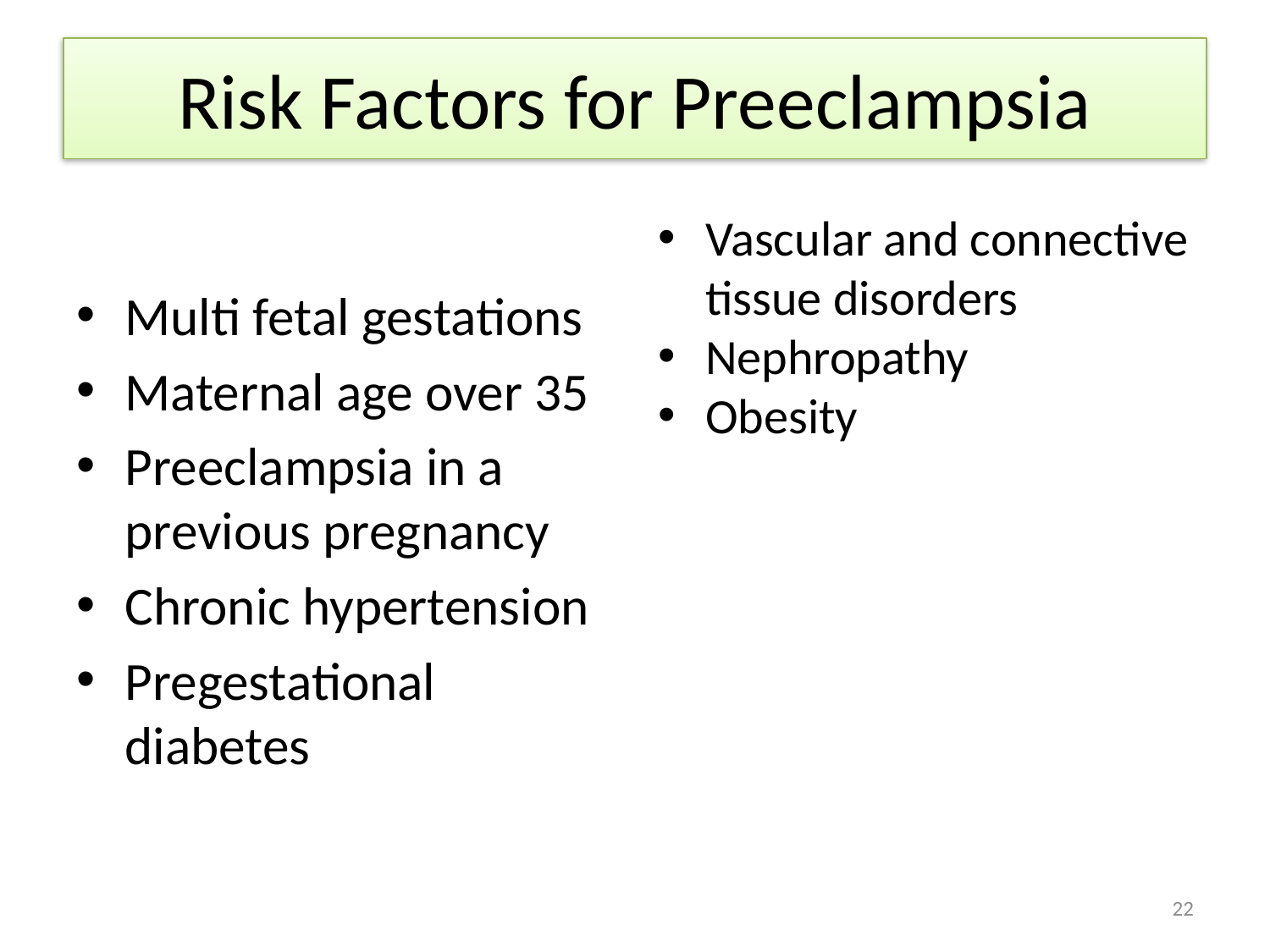

# Risk Factors for Preeclampsia

Multi fetal gestations
Maternal age over 35
Preeclampsia in a previous pregnancy
Chronic hypertension
Pregestational diabetes

Vascular and connective tissue disorders
Nephropathy
Obesity
22